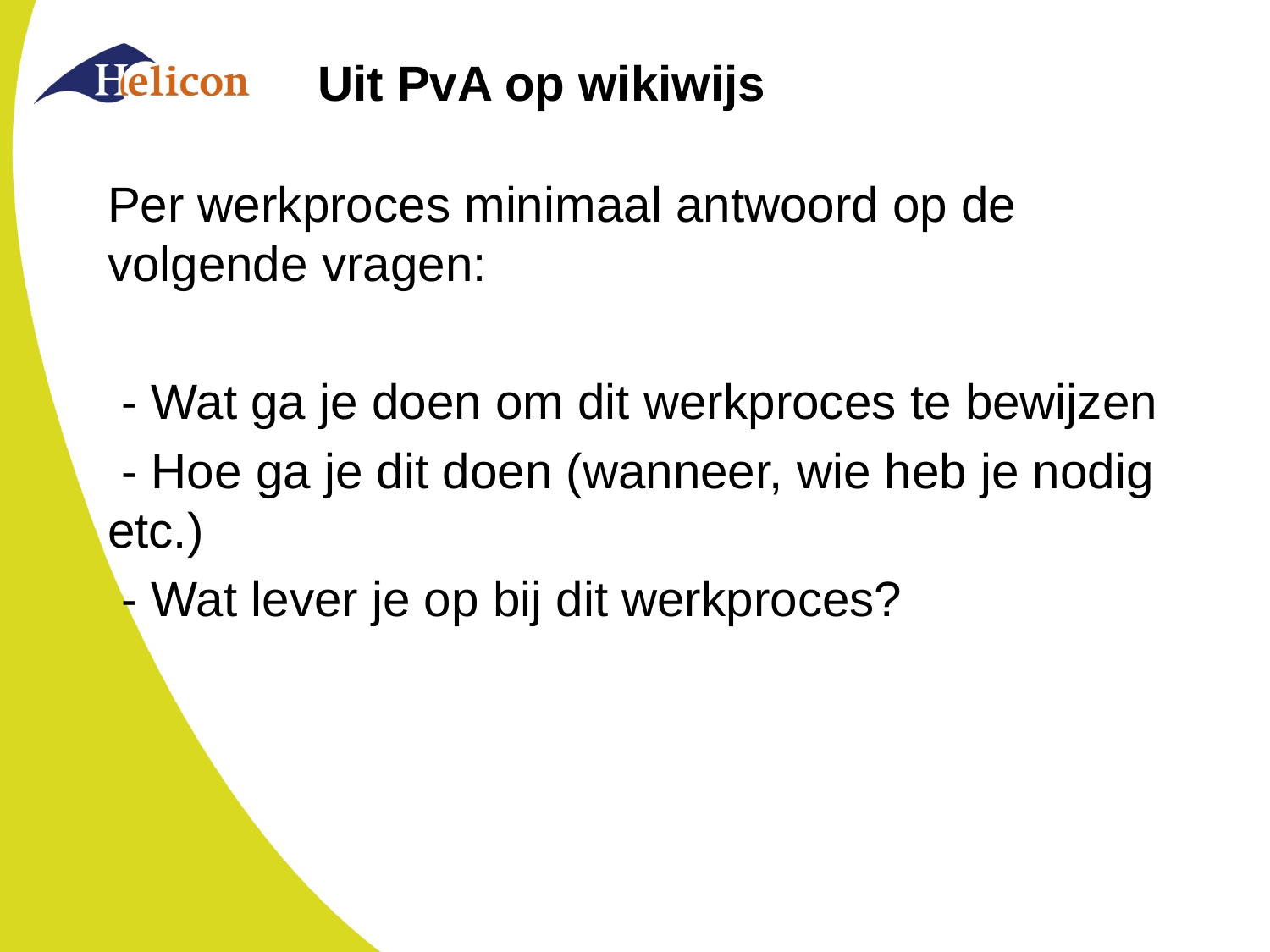

# Uit PvA op wikiwijs
Per werkproces minimaal antwoord op de volgende vragen:

 - Wat ga je doen om dit werkproces te bewijzen
 - Hoe ga je dit doen (wanneer, wie heb je nodig etc.)
 - Wat lever je op bij dit werkproces?